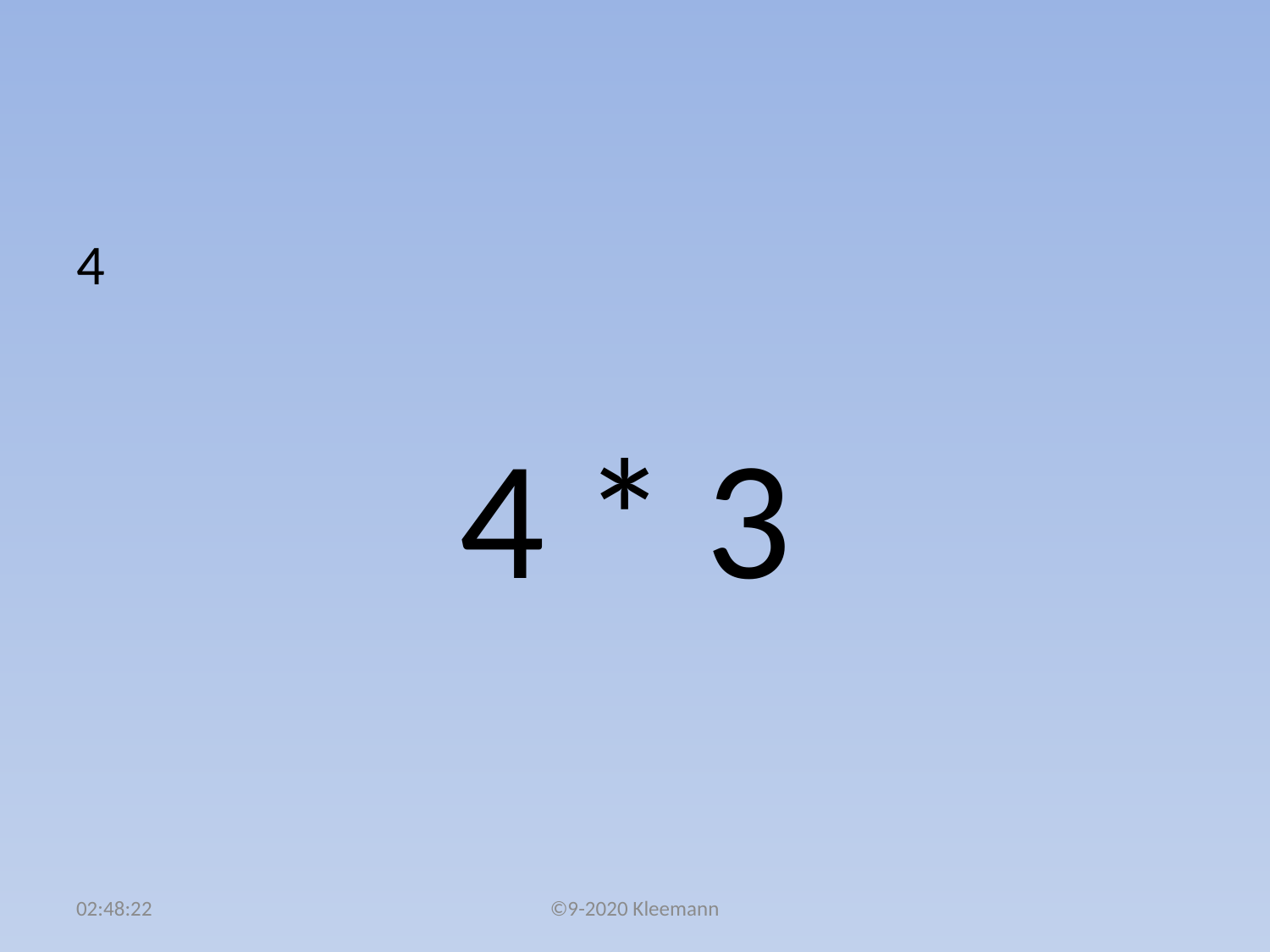

#
4

          4 * 3
02:48:22
©9-2020 Kleemann